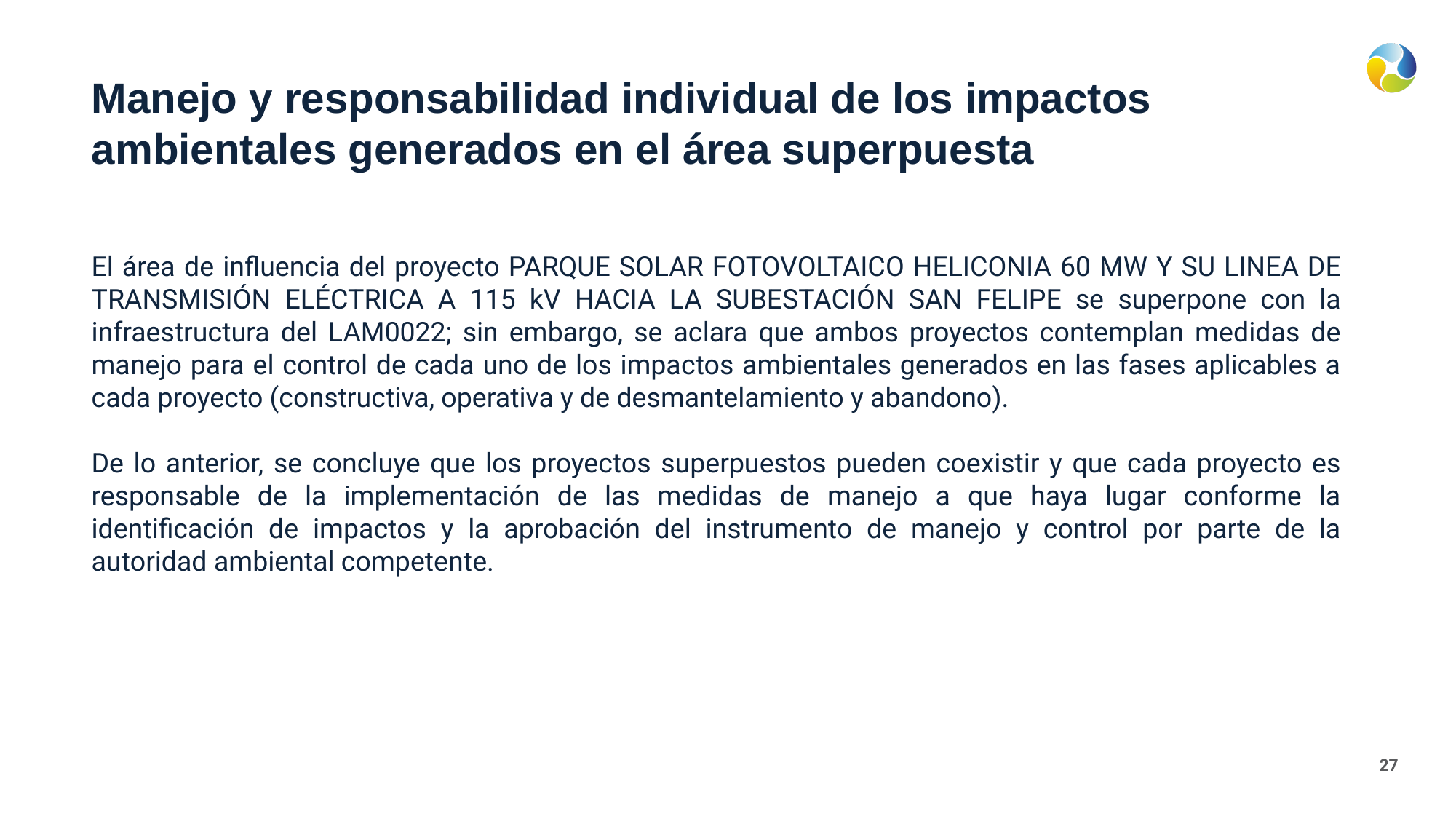

# Manejo y responsabilidad individual de los impactos ambientales generados en el área superpuesta
El área de influencia del proyecto PARQUE SOLAR FOTOVOLTAICO HELICONIA 60 MW Y SU LINEA DE TRANSMISIÓN ELÉCTRICA A 115 kV HACIA LA SUBESTACIÓN SAN FELIPE se superpone con la infraestructura del LAM0022; sin embargo, se aclara que ambos proyectos contemplan medidas de manejo para el control de cada uno de los impactos ambientales generados en las fases aplicables a cada proyecto (constructiva, operativa y de desmantelamiento y abandono).

De lo anterior, se concluye que los proyectos superpuestos pueden coexistir y que cada proyecto es responsable de la implementación de las medidas de manejo a que haya lugar conforme la identificación de impactos y la aprobación del instrumento de manejo y control por parte de la autoridad ambiental competente.